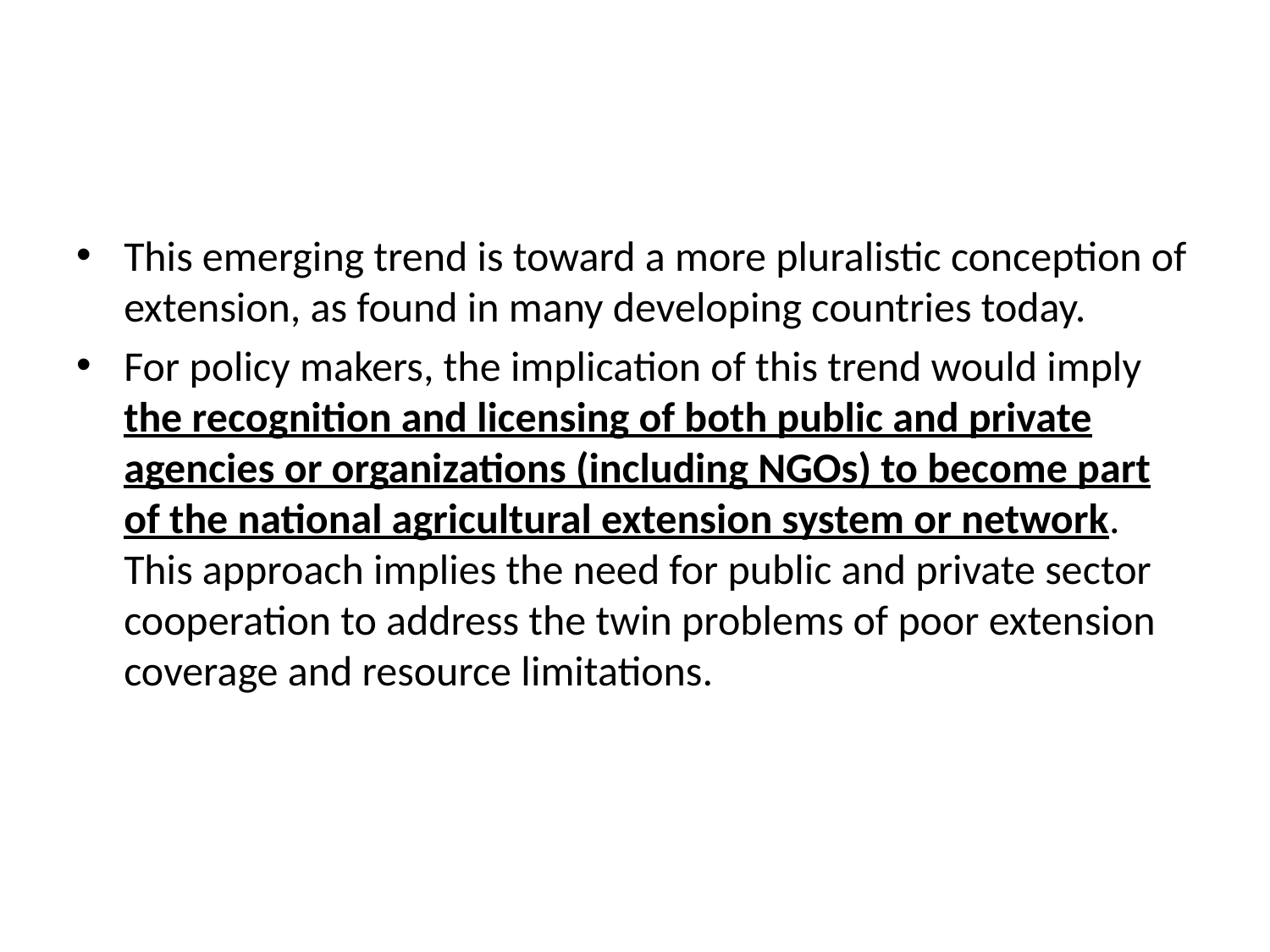

#
This emerging trend is toward a more pluralistic conception of extension, as found in many developing countries today.
For policy makers, the implication of this trend would imply the recognition and licensing of both public and private agencies or organizations (including NGOs) to become part of the national agricultural extension system or network. This approach implies the need for public and private sector cooperation to address the twin problems of poor extension coverage and resource limitations.